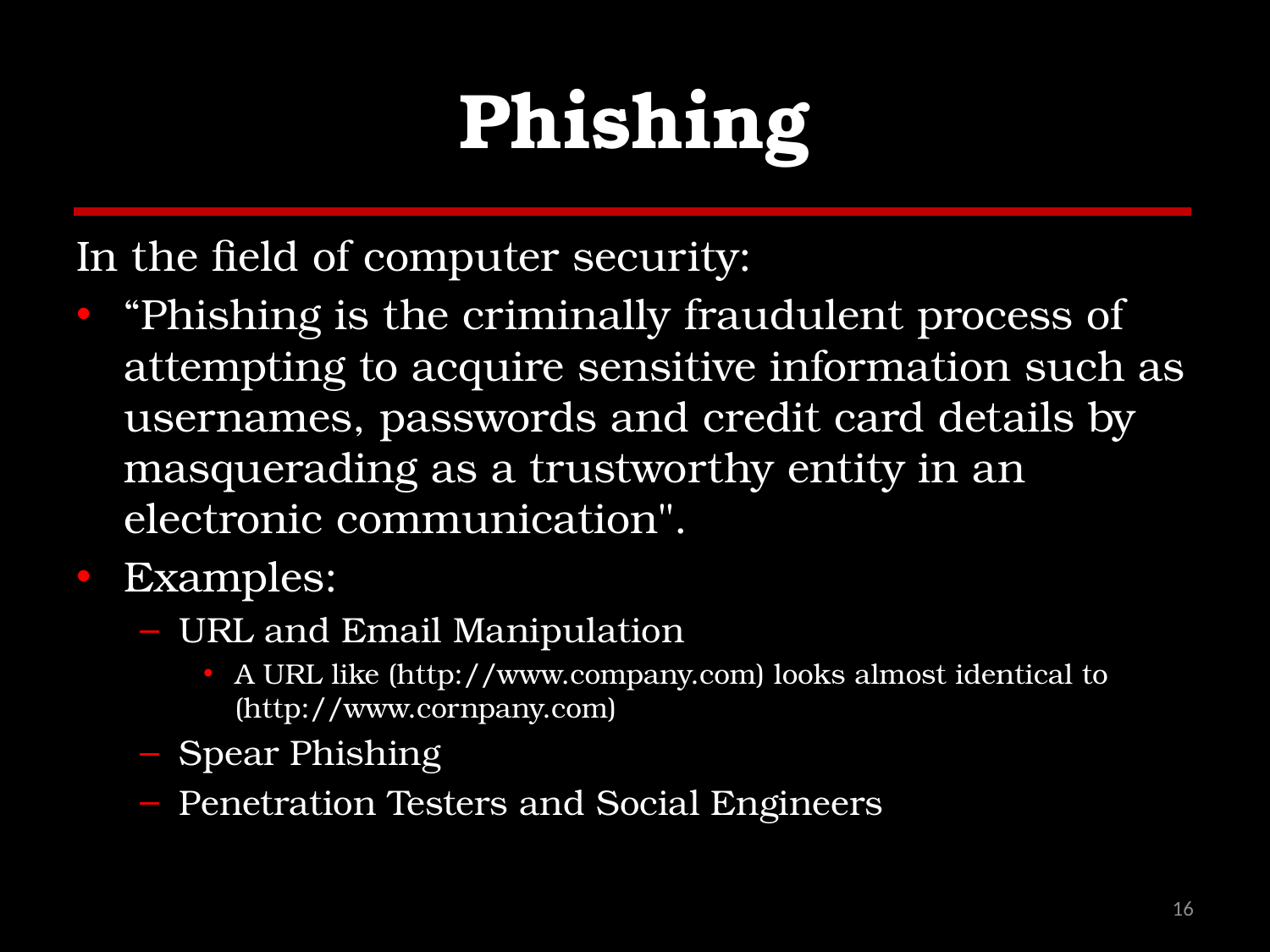

# Phishing
In the field of computer security:
“Phishing is the criminally fraudulent process of attempting to acquire sensitive information such as usernames, passwords and credit card details by masquerading as a trustworthy entity in an electronic communication".
Examples:
URL and Email Manipulation
A URL like (http://www.company.com) looks almost identical to (http://www.cornpany.com)
Spear Phishing
Penetration Testers and Social Engineers
16